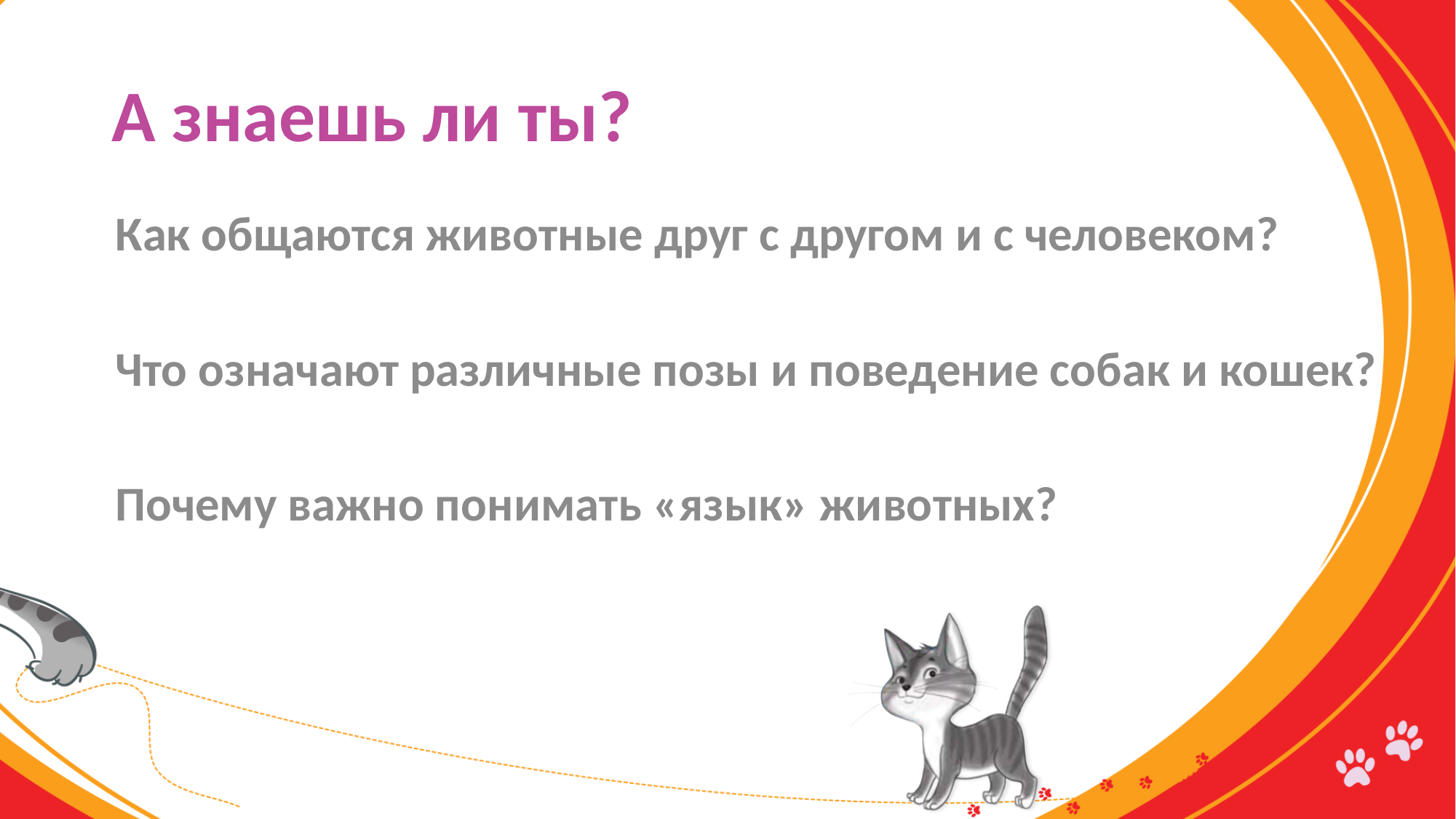

# А знаешь ли ты?
Как общаются животные друг с другом и с человеком?

Что означают различные позы и поведение собак и кошек?

Почему важно понимать «язык» животных?